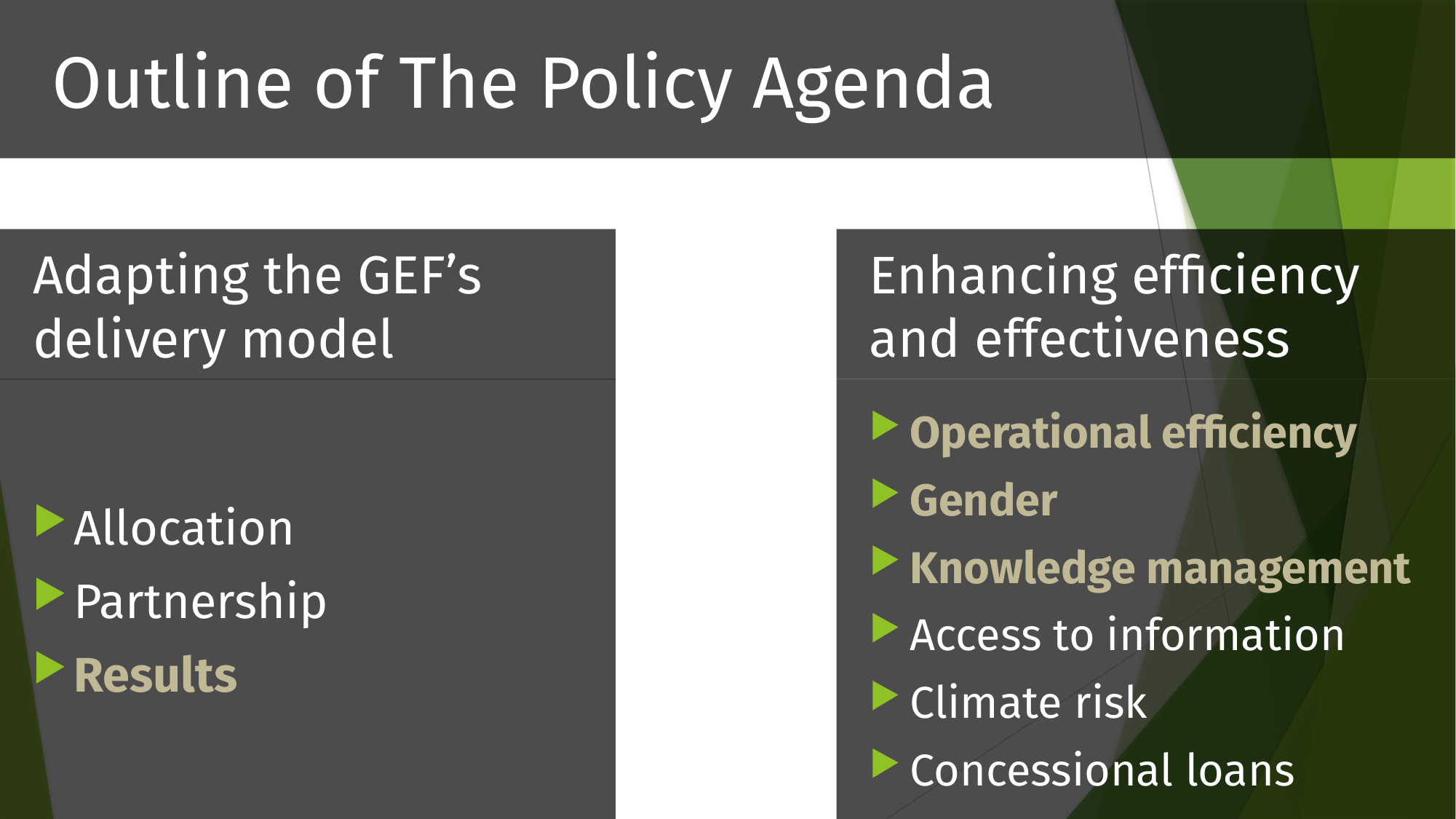

# Outline of The Policy Agenda
Adapting the GEF’s delivery model
Enhancing efficiency and effectiveness
Allocation
Partnership
Results
Operational efficiency
Gender
Knowledge management
Access to information
Climate risk
Concessional loans